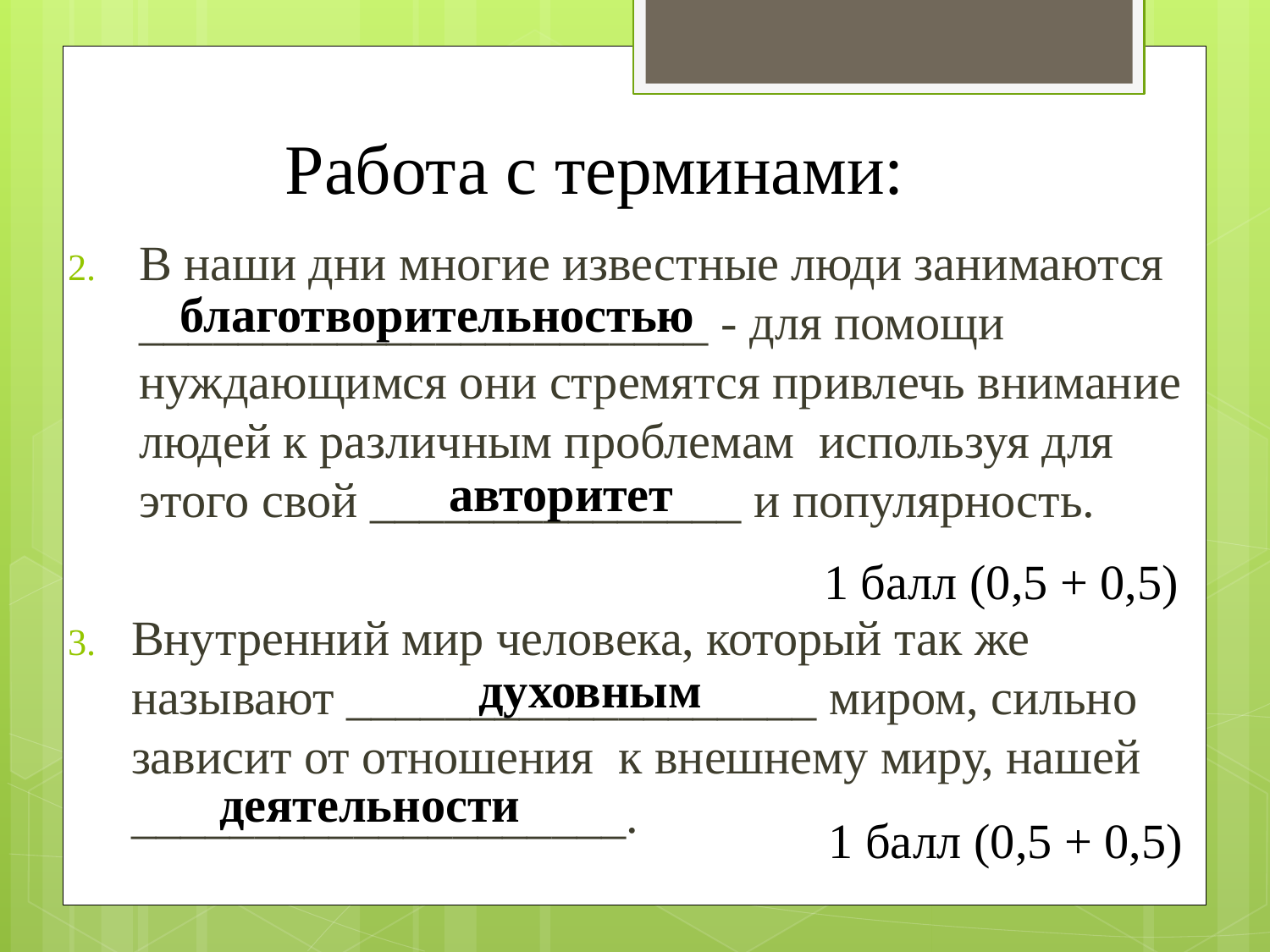

# Работа с терминами:
В наши дни многие известные люди занимаются _______________________ - для помощи нуждающимся они стремятся привлечь внимание людей к различным проблемам  используя для этого свой _______________ и популярность.

Внутренний мир человека, который так же называют ___________________ миром, сильно зависит от отношения  к внешнему миру, нашей ____________________.
благотворительностью
авторитет
1 балл (0,5 + 0,5)
духовным
деятельности
1 балл (0,5 + 0,5)